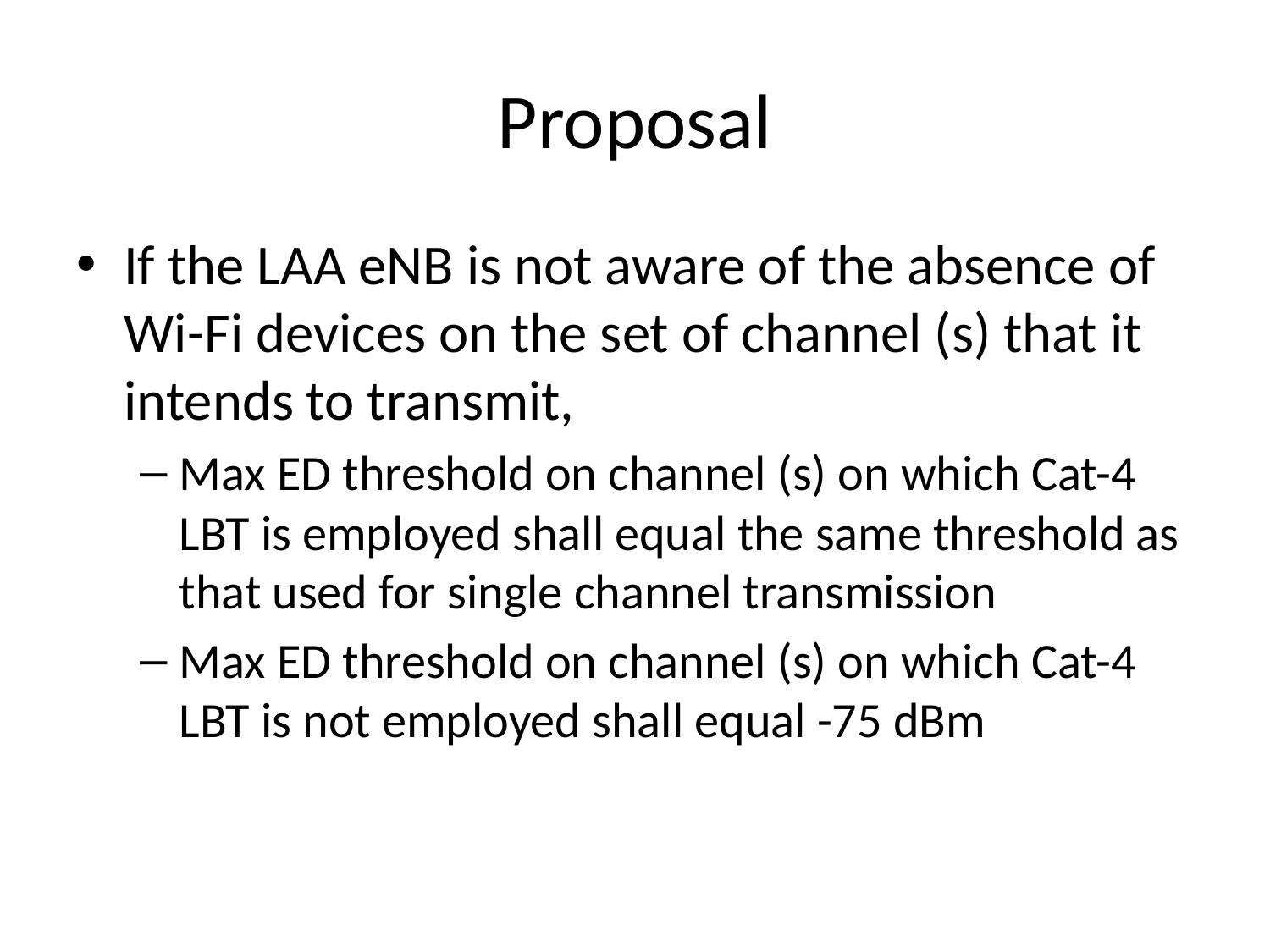

# Proposal
If the LAA eNB is not aware of the absence of Wi-Fi devices on the set of channel (s) that it intends to transmit,
Max ED threshold on channel (s) on which Cat-4 LBT is employed shall equal the same threshold as that used for single channel transmission
Max ED threshold on channel (s) on which Cat-4 LBT is not employed shall equal -75 dBm